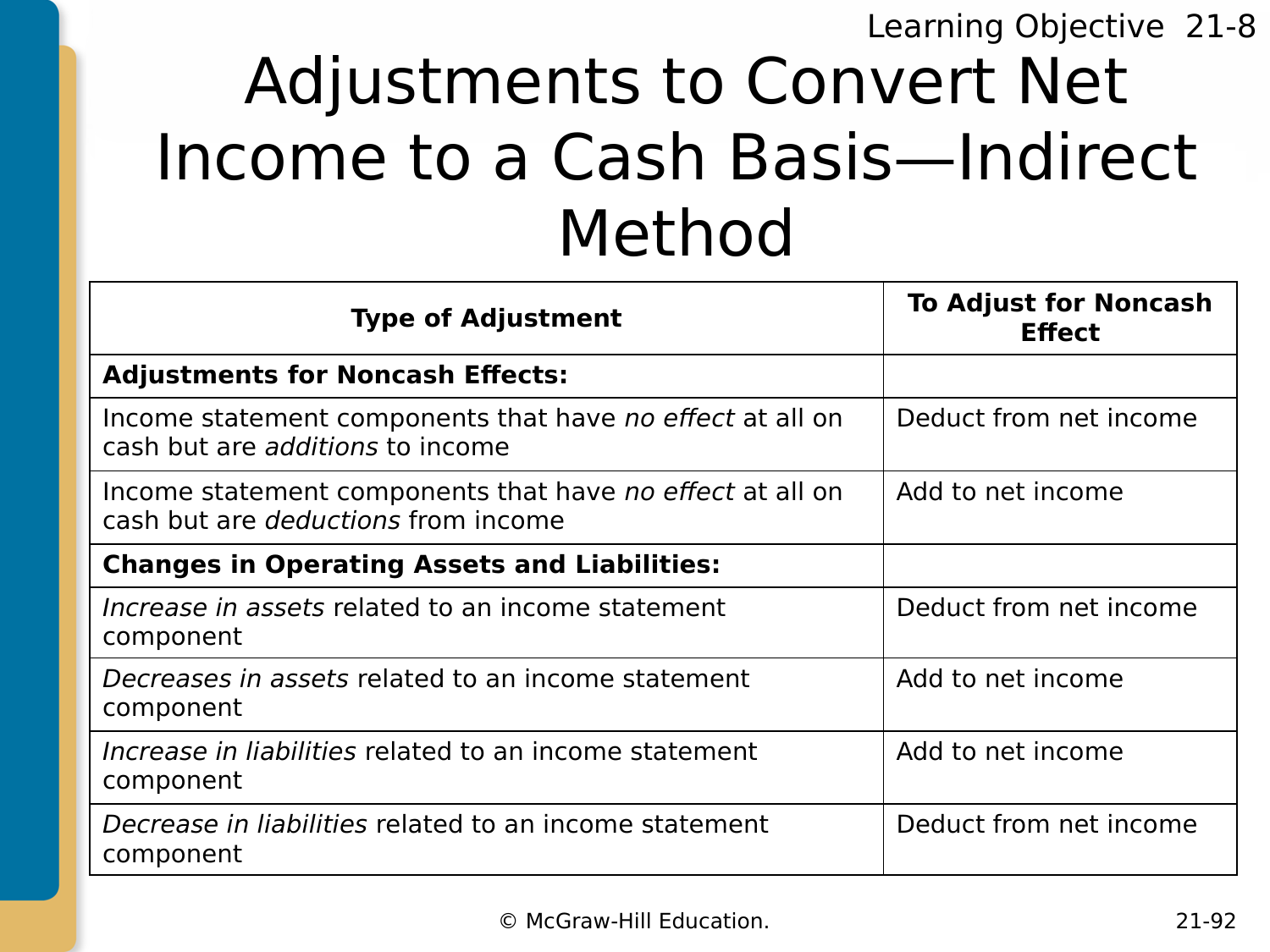

Learning Objective  21-8
# Adjustments to Convert Net Income to a Cash Basis—Indirect Method
| Type of Adjustment | To Adjust for Noncash Effect |
| --- | --- |
| Adjustments for Noncash Effects: |  |
| Income statement components that have no effect at all on cash but are additions to income | Deduct from net income |
| Income statement components that have no effect at all on cash but are deductions from income | Add to net income |
| Changes in Operating Assets and Liabilities: |  |
| Increase in assets related to an income statement component | Deduct from net income |
| Decreases in assets related to an income statement component | Add to net income |
| Increase in liabilities related to an income statement component | Add to net income |
| Decrease in liabilities related to an income statement component | Deduct from net income |